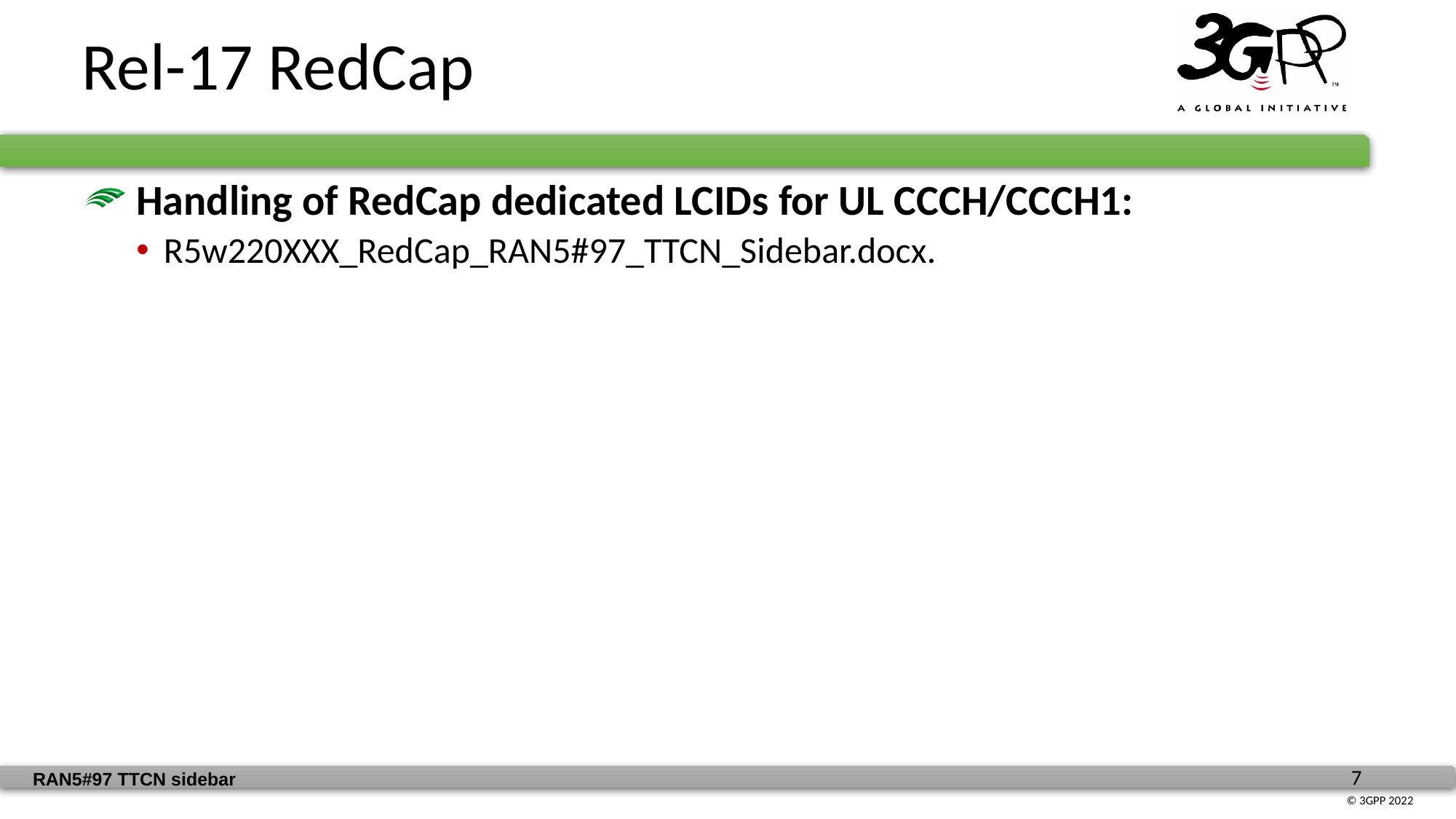

Rel-17 RedCap
 Handling of RedCap dedicated LCIDs for UL CCCH/CCCH1:
R5w220XXX_RedCap_RAN5#97_TTCN_Sidebar.docx.